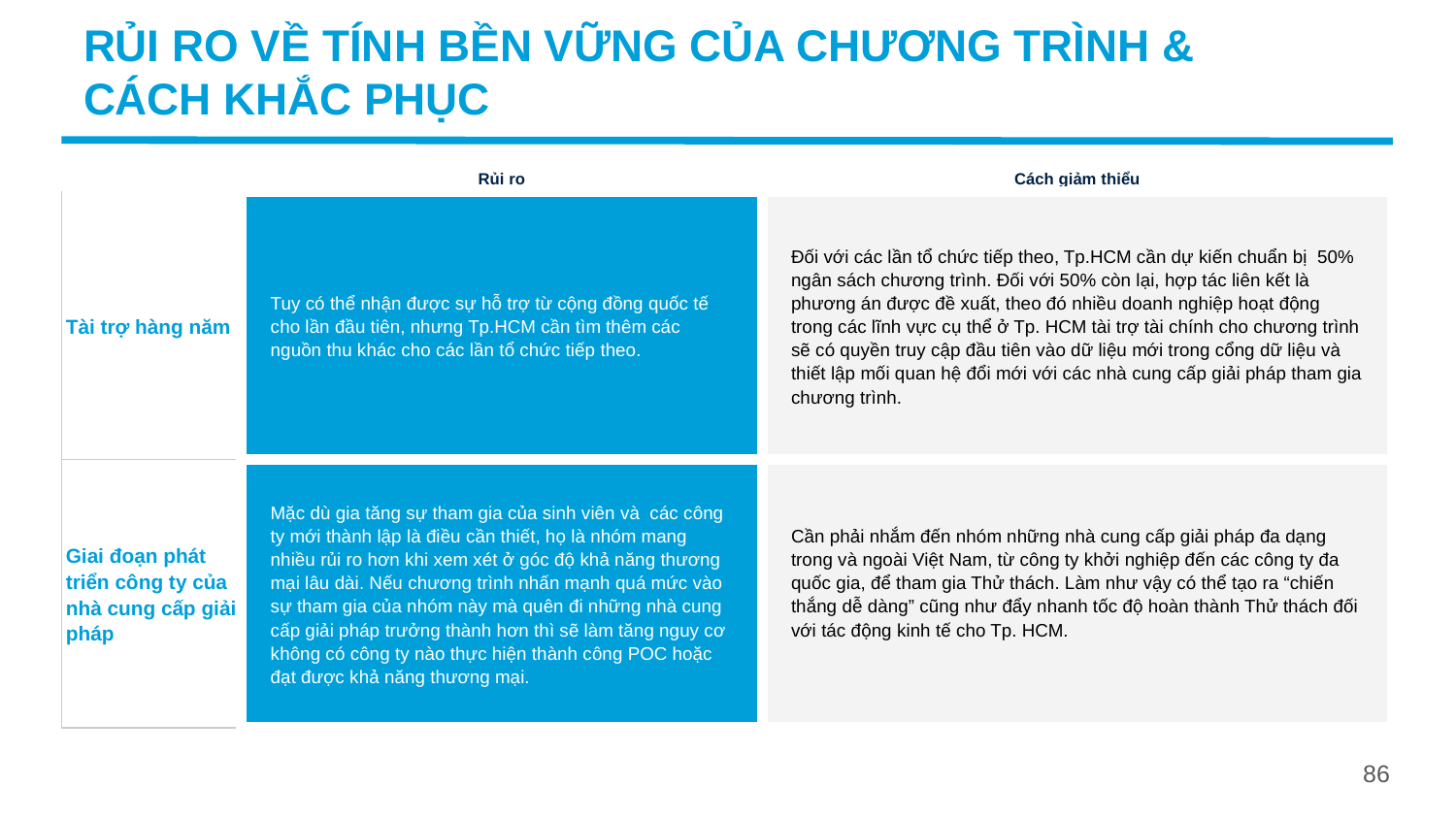

RỦI RO VỀ TÍNH BỀN VỮNG CỦA CHƯƠNG TRÌNH & CÁCH KHẮC PHỤC
|  | Rủi ro | Cách giảm thiểu |
| --- | --- | --- |
| Tài trợ hàng năm | Tuy có thể nhận được sự hỗ trợ từ cộng đồng quốc tế cho lần đầu tiên, nhưng Tp.HCM cần tìm thêm các nguồn thu khác cho các lần tổ chức tiếp theo. | Đối với các lần tổ chức tiếp theo, Tp.HCM cần dự kiến chuẩn bị 50% ngân sách chương trình. Đối với 50% còn lại, hợp tác liên kết là phương án được đề xuất, theo đó nhiều doanh nghiệp hoạt động trong các lĩnh vực cụ thể ở Tp. HCM tài trợ tài chính cho chương trình sẽ có quyền truy cập đầu tiên vào dữ liệu mới trong cổng dữ liệu và thiết lập mối quan hệ đổi mới với các nhà cung cấp giải pháp tham gia chương trình. |
| Giai đoạn phát triển công ty của nhà cung cấp giải pháp | Mặc dù gia tăng sự tham gia của sinh viên và các công ty mới thành lập là điều cần thiết, họ là nhóm mang nhiều rủi ro hơn khi xem xét ở góc độ khả năng thương mại lâu dài. Nếu chương trình nhấn mạnh quá mức vào sự tham gia của nhóm này mà quên đi những nhà cung cấp giải pháp trưởng thành hơn thì sẽ làm tăng nguy cơ không có công ty nào thực hiện thành công POC hoặc đạt được khả năng thương mại. | Cần phải nhắm đến nhóm những nhà cung cấp giải pháp đa dạng trong và ngoài Việt Nam, từ công ty khởi nghiệp đến các công ty đa quốc gia, để tham gia Thử thách. Làm như vậy có thể tạo ra “chiến thắng dễ dàng” cũng như đẩy nhanh tốc độ hoàn thành Thử thách đối với tác động kinh tế cho Tp. HCM. |
86